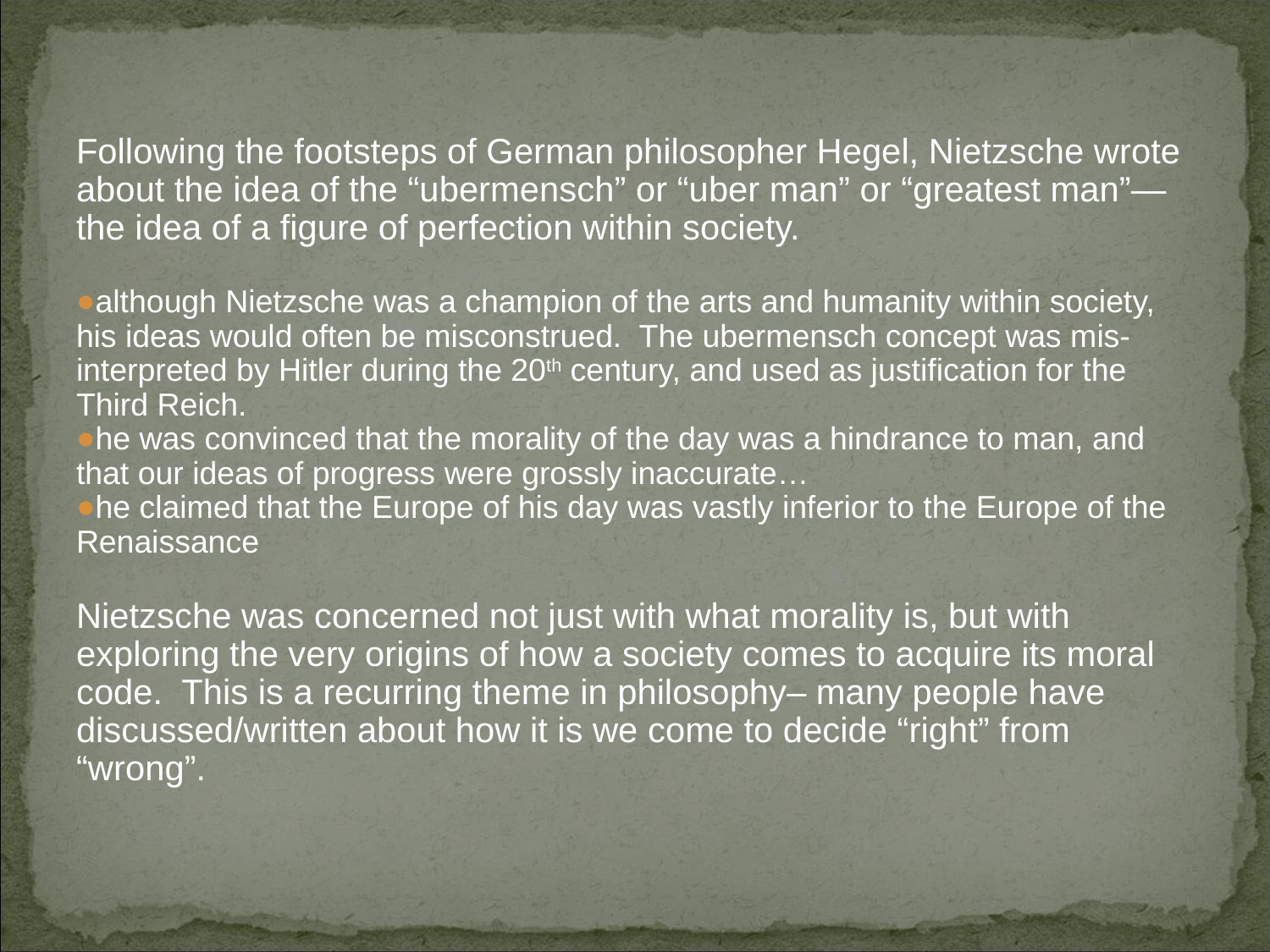

Following the footsteps of German philosopher Hegel, Nietzsche wrote about the idea of the “ubermensch” or “uber man” or “greatest man”—the idea of a figure of perfection within society.

although Nietzsche was a champion of the arts and humanity within society, his ideas would often be misconstrued.  The ubermensch concept was mis-interpreted by Hitler during the 20th century, and used as justification for the Third Reich.
he was convinced that the morality of the day was a hindrance to man, and that our ideas of progress were grossly inaccurate…
he claimed that the Europe of his day was vastly inferior to the Europe of the Renaissance

Nietzsche was concerned not just with what morality is, but with exploring the very origins of how a society comes to acquire its moral code.  This is a recurring theme in philosophy– many people have discussed/written about how it is we come to decide “right” from “wrong”.